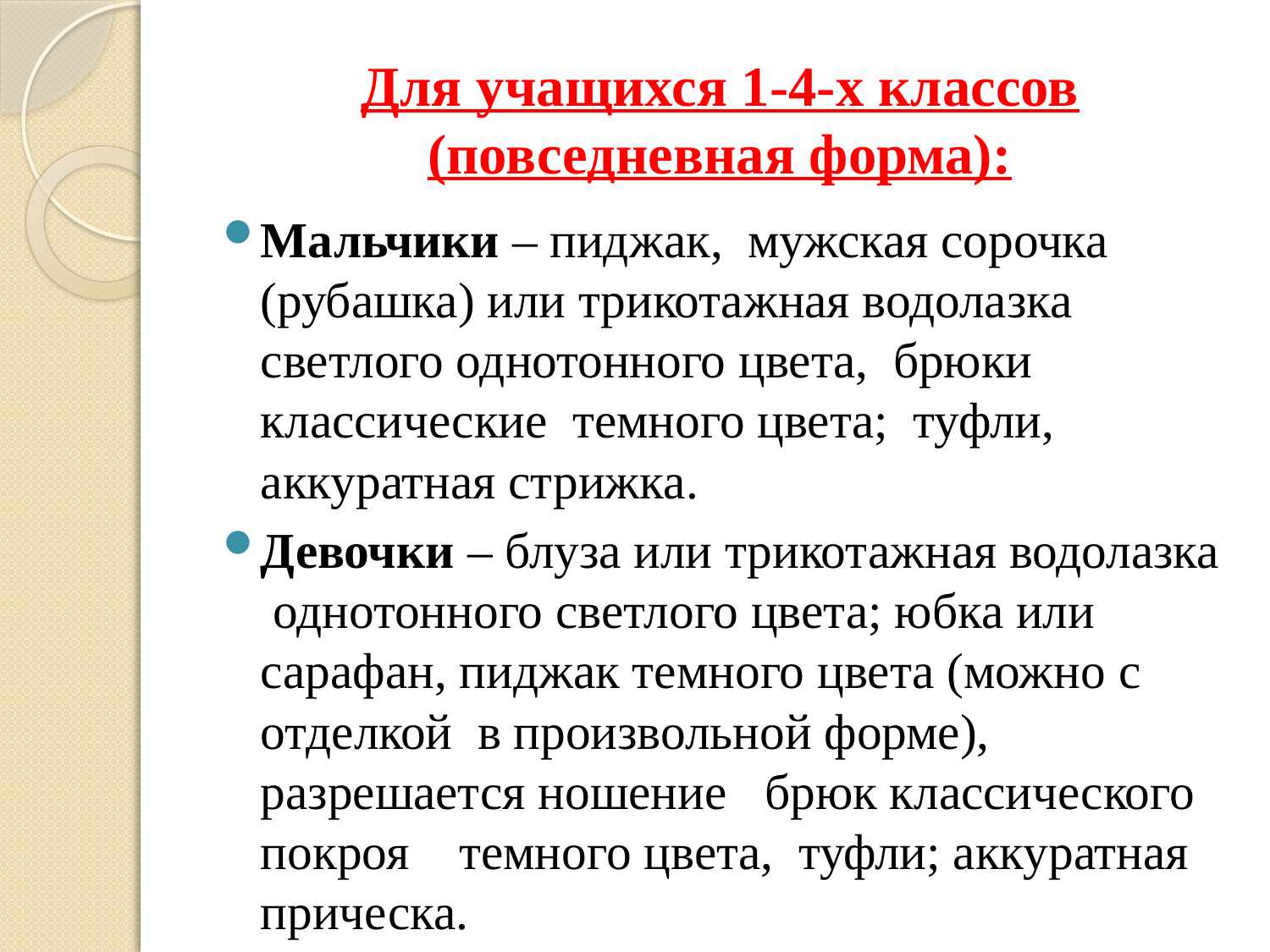

# Для учащихся 1-4-х классов (повседневная форма):
Мальчики – пиджак,  мужская сорочка (рубашка) или трикотажная водолазка светлого однотонного цвета,  брюки классические  темного цвета;  туфли, аккуратная стрижка.
Девочки – блуза или трикотажная водолазка  однотонного светлого цвета; юбка или сарафан, пиджак темного цвета (можно с отделкой  в произвольной форме), разрешается ношение   брюк классического покроя    темного цвета,  туфли; аккуратная прическа.